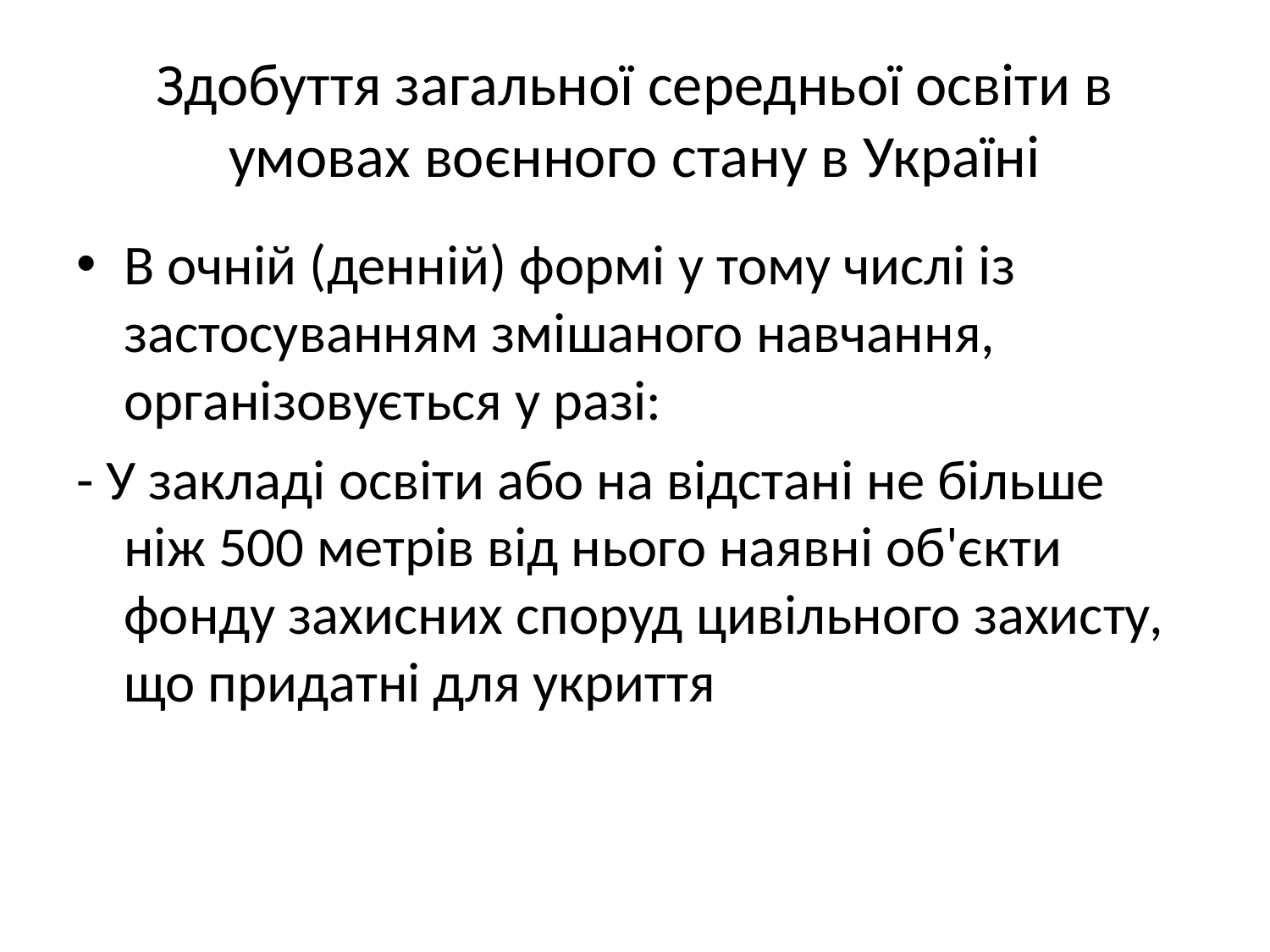

# Здобуття загальної середньої освіти в умовах воєнного стану в Україні
В очній (денній) формі у тому числі із застосуванням змішаного навчання, організовується у разі:
- У закладі освіти або на відстані не більше ніж 500 метрів від нього наявні об'єкти фонду захисних споруд цивільного захисту, що придатні для укриття